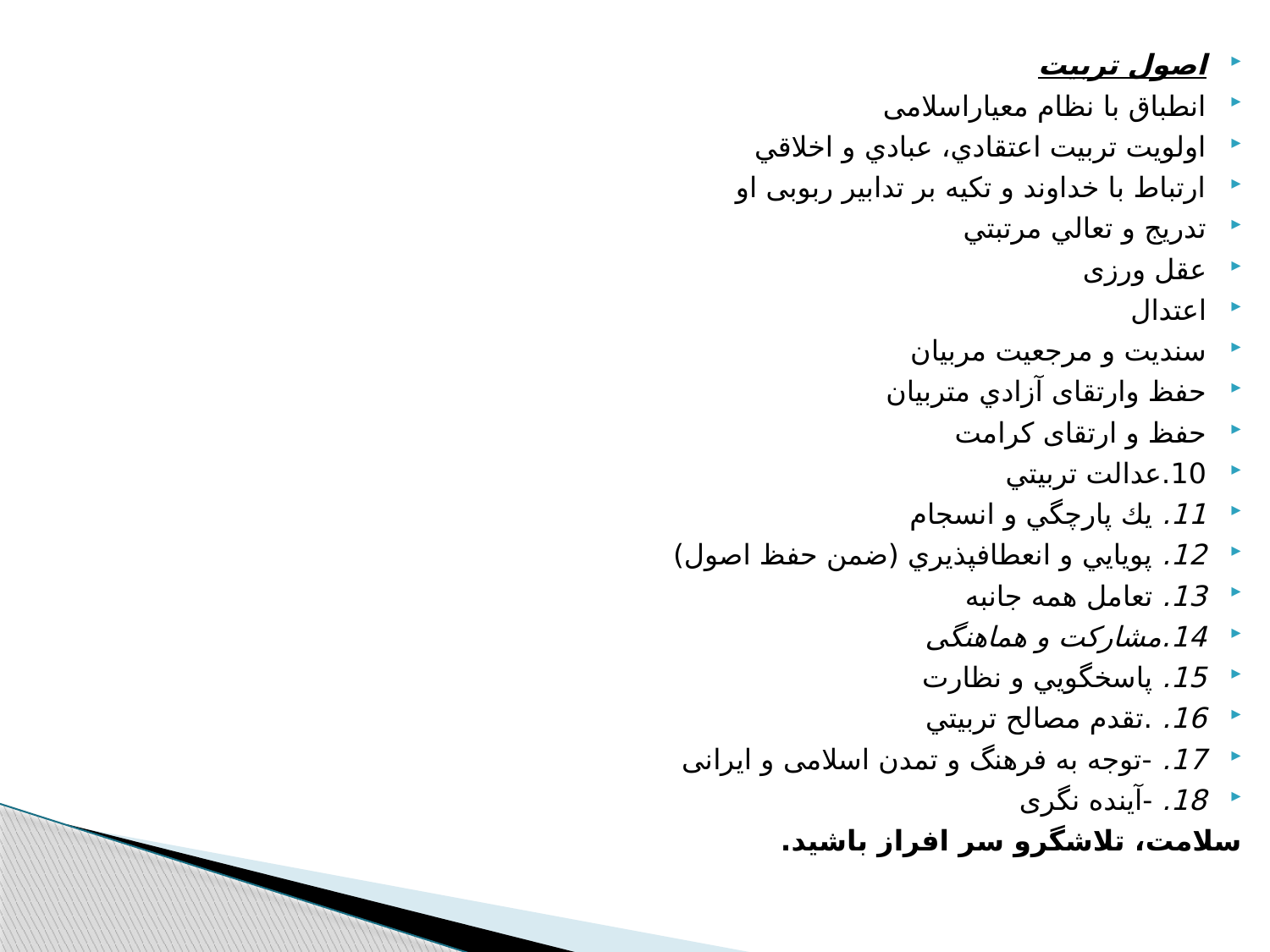

اصول تربيت
انطباق با نظام معياراسلامی
اولويت تربيت اعتقادي، عبادي و اخلاقي
ارتباط با خداوند و تکيه بر تدابير ربوبی او
تدريج و تعالي مرتبتي
عقل ورزی
اعتدال
سنديت و مرجعيت مربيان
حفظ وارتقای آزادي متربيان
حفظ و ارتقای كرامت
10.عدالت تربيتي
11. يك پارچگي و انسجام
12. پويايي و انعطافپذيري (ضمن حفظ اصول)
13. تعامل همه جانبه
14.مشارکت و هماهنگی
15. پاسخگويي و نظارت
16. .تقدم مصالح تربيتي
17. -توجه به فرهنگ و تمدن اسلامی و ايرانی
18. -آينده نگری
سلامت، تلاشگرو سر افراز باشید.